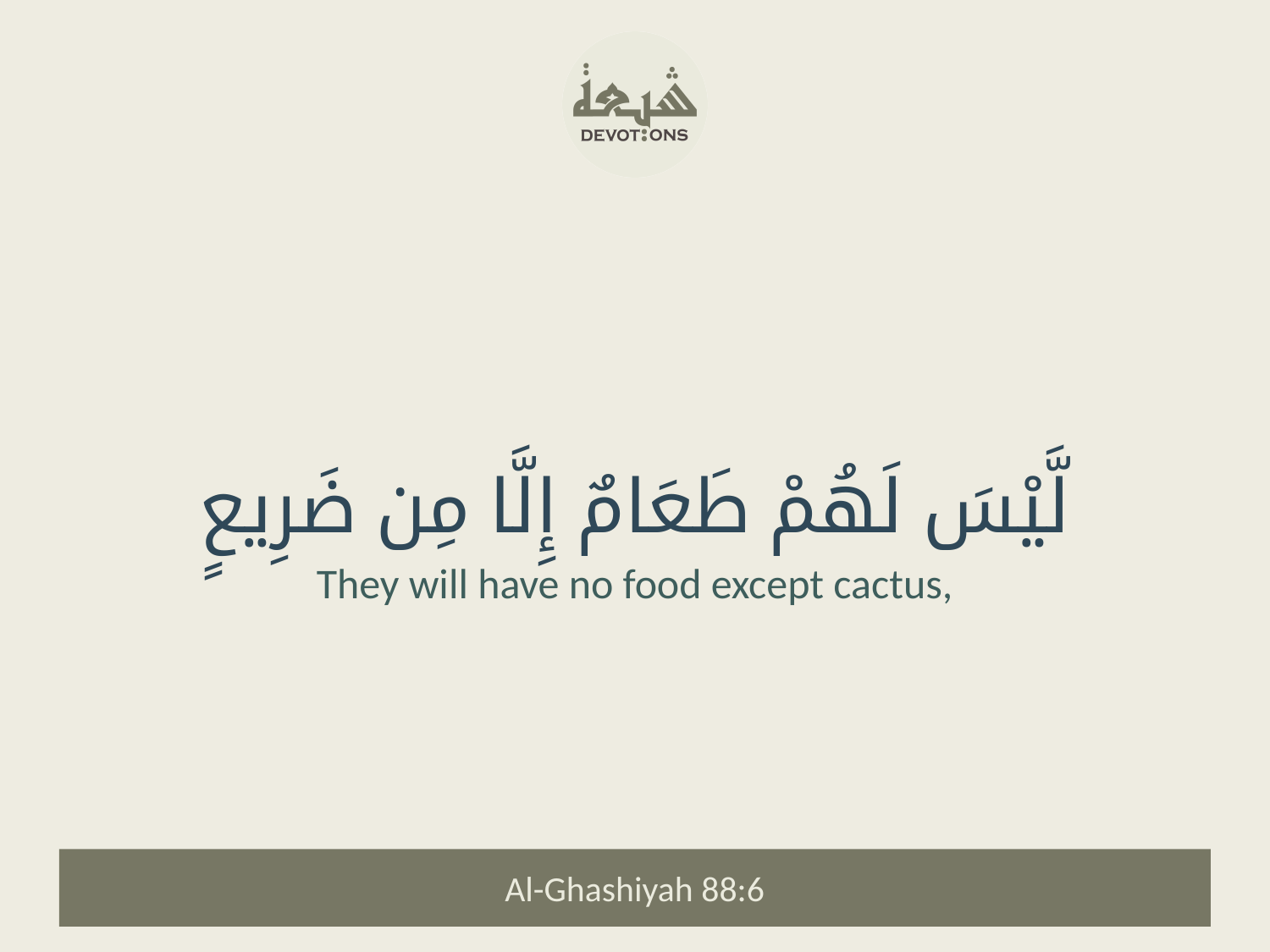

لَّيْسَ لَهُمْ طَعَامٌ إِلَّا مِن ضَرِيعٍ
They will have no food except cactus,
Al-Ghashiyah 88:6